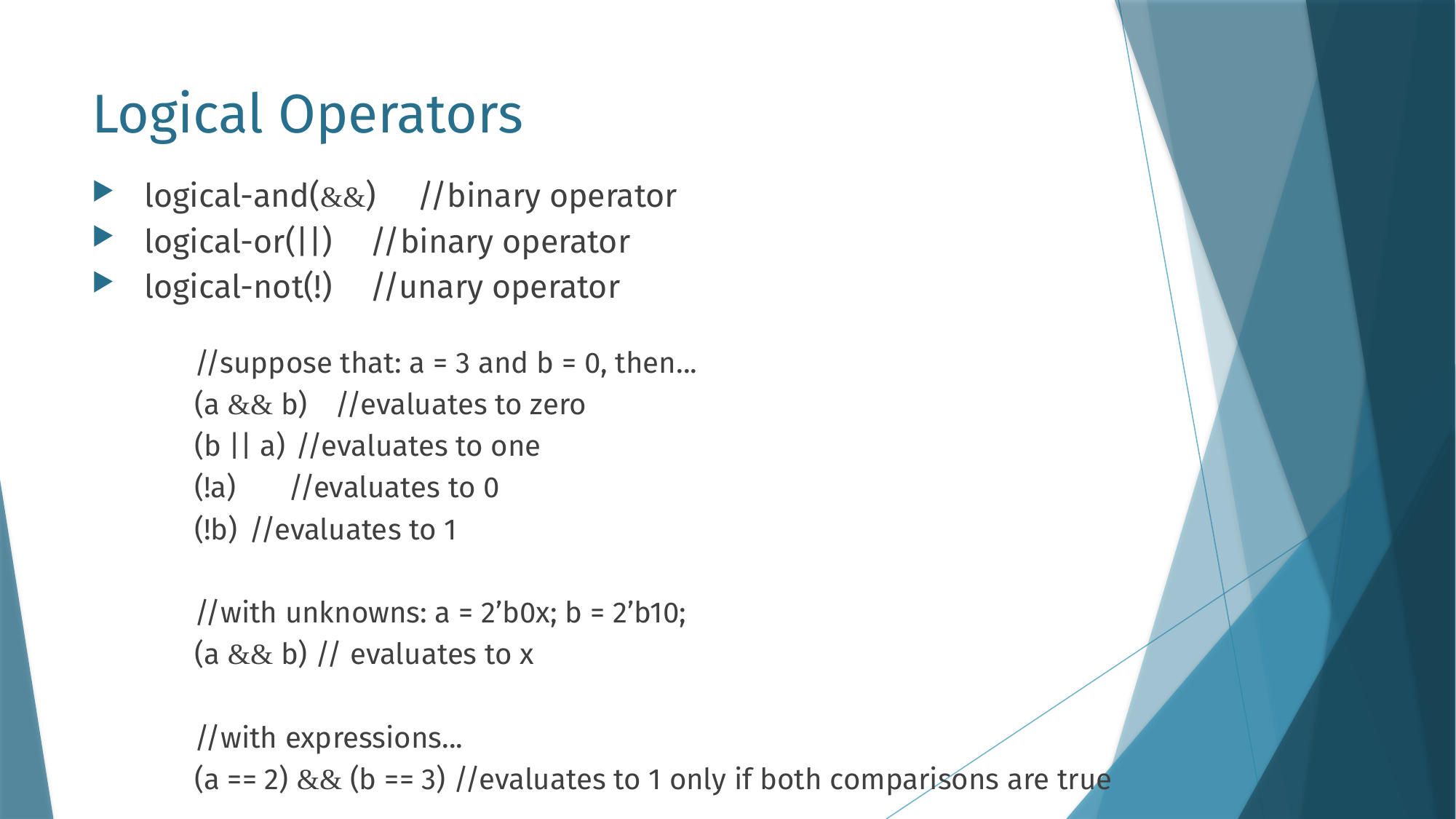

# Logical Operators
 logical-and(&&) 	//binary operator
 logical-or(||) 	//binary operator
 logical-not(!) 		//unary operator

//suppose that: a = 3 and b = 0, then...
(a && b) 		//evaluates to zero
(b || a)		 //evaluates to one
(!a) 			//evaluates to 0
(!b)			 //evaluates to 1

//with unknowns: a = 2’b0x; b = 2’b10;
(a && b) // evaluates to x

//with expressions...
(a == 2) && (b == 3) //evaluates to 1 only if both comparisons are true